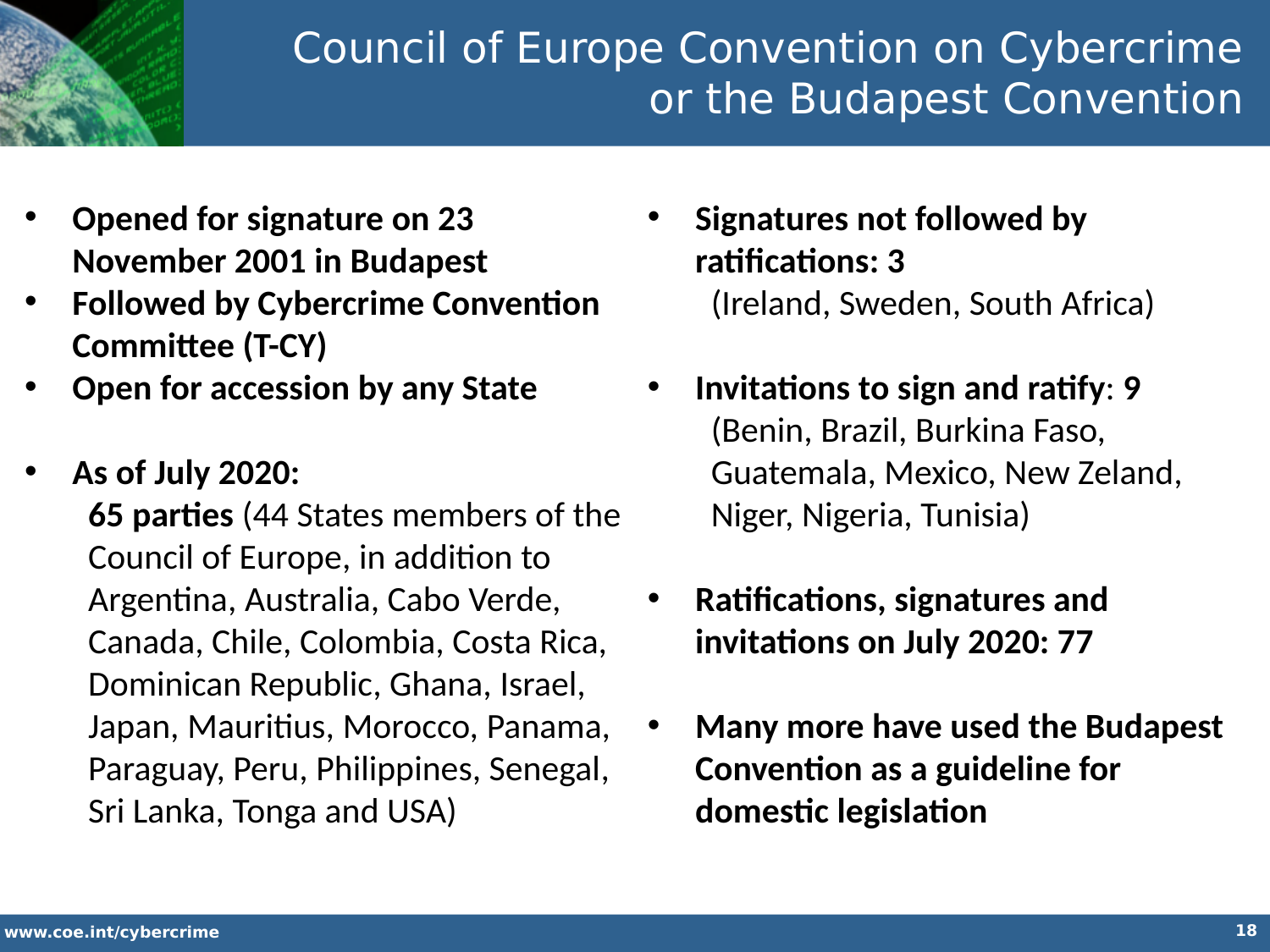

Council of Europe Convention on Cybercrime
or the Budapest Convention
Signatures not followed by ratifications: 3
(Ireland, Sweden, South Africa)

Invitations to sign and ratify: 9
(Benin, Brazil, Burkina Faso, Guatemala, Mexico, New Zeland, Niger, Nigeria, Tunisia)

Ratifications, signatures and invitations on July 2020: 77

Many more have used the Budapest Convention as a guideline for domestic legislation
Opened for signature on 23 November 2001 in Budapest
Followed by Cybercrime Convention Committee (T-CY)
Open for accession by any State

As of July 2020:
65 parties (44 States members of the Council of Europe, in addition to Argentina, Australia, Cabo Verde, Canada, Chile, Colombia, Costa Rica, Dominican Republic, Ghana, Israel,  Japan, Mauritius, Morocco, Panama, Paraguay, Peru, Philippines, Senegal, Sri Lanka, Tonga and USA)
18